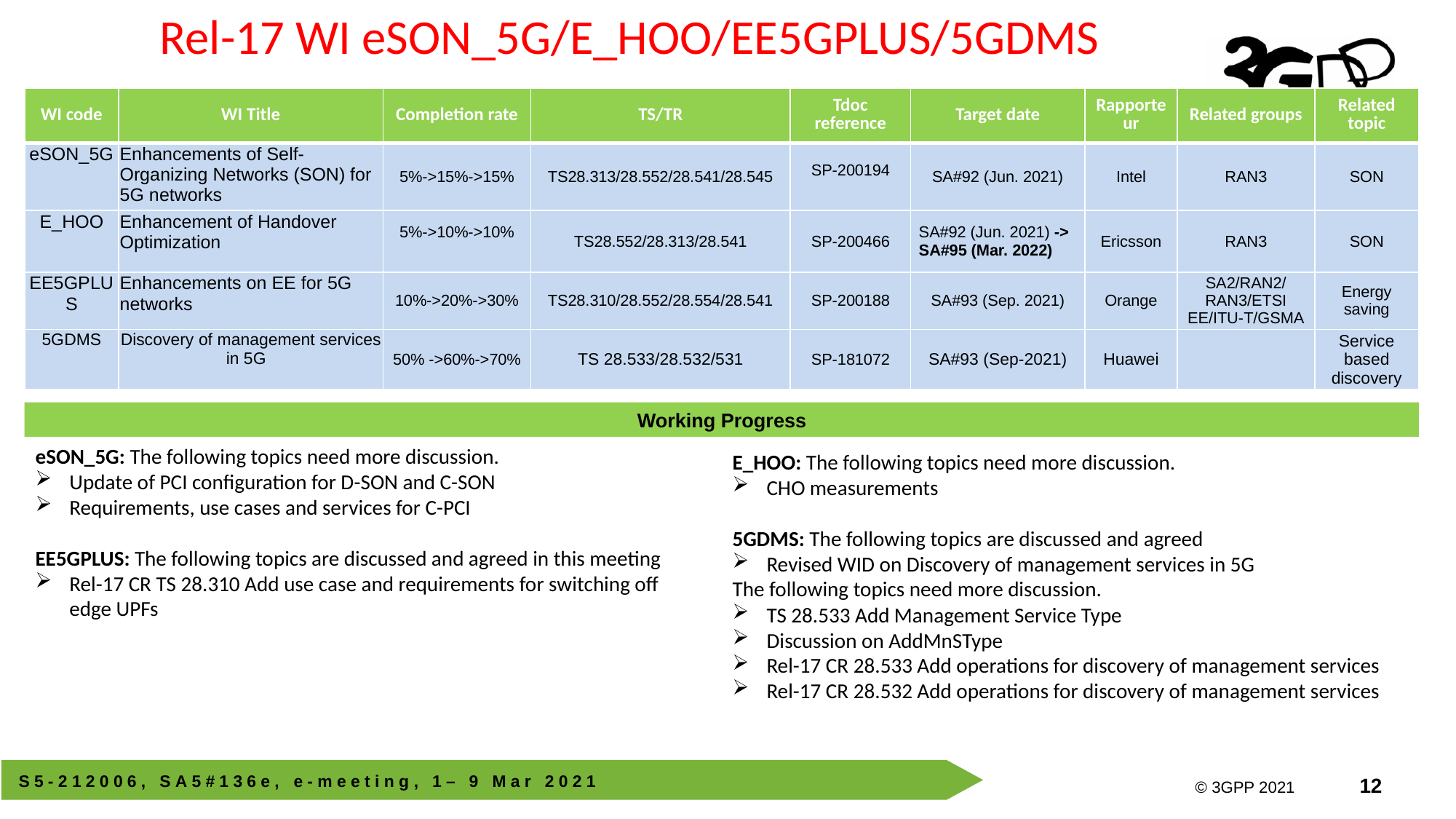

Rel-17 WI eSON_5G/E_HOO/EE5GPLUS/5GDMS
| WI code | WI Title | Completion rate | TS/TR | Tdoc reference | Target date | Rapporteur | Related groups | Related topic |
| --- | --- | --- | --- | --- | --- | --- | --- | --- |
| eSON\_5G | Enhancements of Self-Organizing Networks (SON) for 5G networks | 5%->15%->15% | TS28.313/28.552/28.541/28.545 | SP-200194 | SA#92 (Jun. 2021) | Intel | RAN3 | SON |
| E\_HOO | Enhancement of Handover Optimization | 5%->10%->10% | TS28.552/28.313/28.541 | SP-200466 | SA#92 (Jun. 2021) -> SA#95 (Mar. 2022) | Ericsson | RAN3 | SON |
| EE5GPLUS | Enhancements on EE for 5G networks | 10%->20%->30% | TS28.310/28.552/28.554/28.541 | SP-200188 | SA#93 (Sep. 2021) | Orange | SA2/RAN2/RAN3/ETSI EE/ITU-T/GSMA | Energy saving |
| 5GDMS | Discovery of management services in 5G | 50% ->60%->70% | TS 28.533/28.532/531 | SP-181072 | SA#93 (Sep-2021) | Huawei |  | Service based discovery |
Working Progress
eSON_5G: The following topics need more discussion.
Update of PCI configuration for D-SON and C-SON
Requirements, use cases and services for C-PCI

EE5GPLUS: The following topics are discussed and agreed in this meeting
Rel-17 CR TS 28.310 Add use case and requirements for switching off edge UPFs
E_HOO: The following topics need more discussion.
CHO measurements

5GDMS: The following topics are discussed and agreed
Revised WID on Discovery of management services in 5G
The following topics need more discussion.
TS 28.533 Add Management Service Type
Discussion on AddMnSType
Rel-17 CR 28.533 Add operations for discovery of management services
Rel-17 CR 28.532 Add operations for discovery of management services